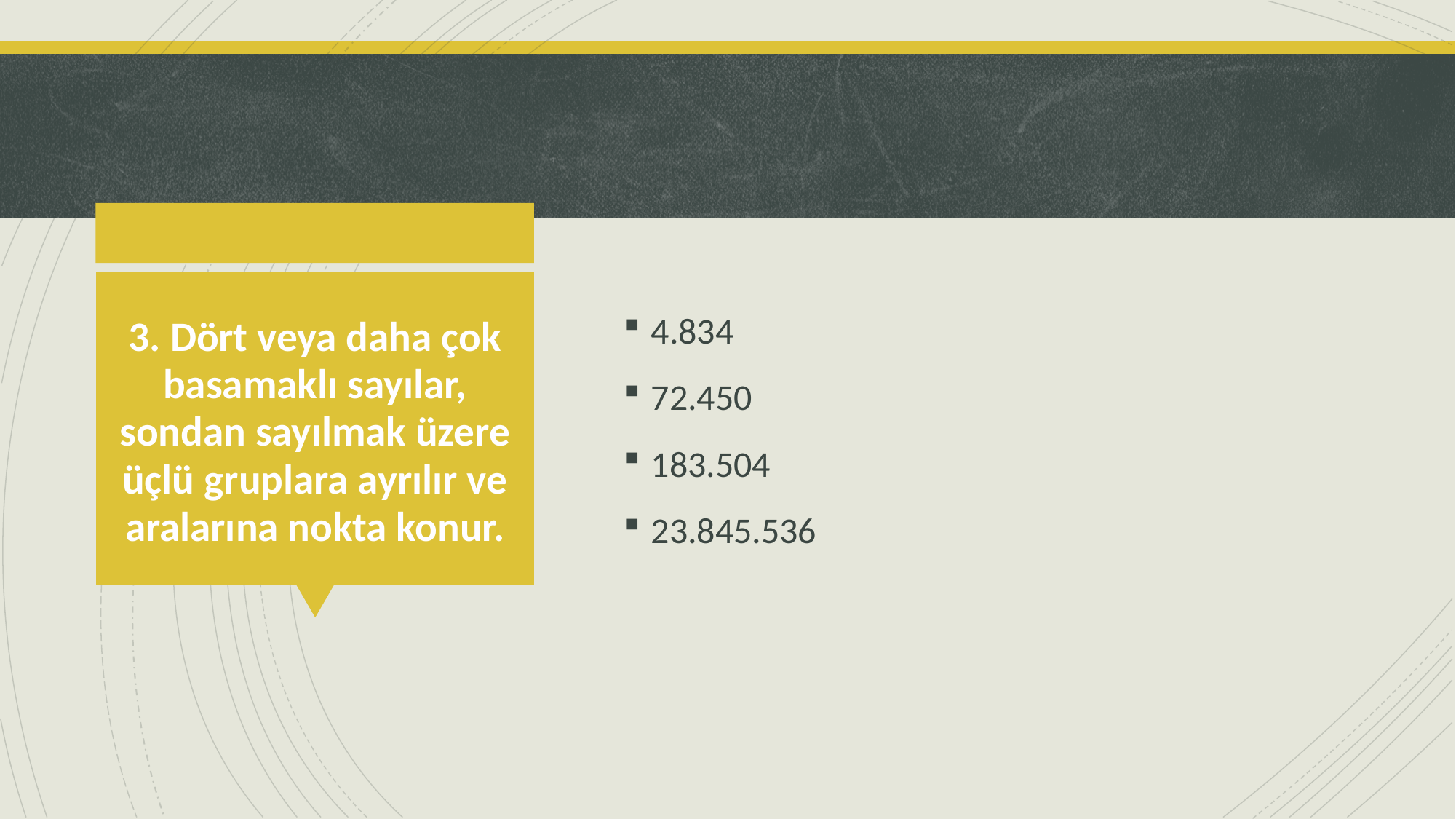

4.834
72.450
183.504
23.845.536
# 3. Dört veya daha çok basamaklı sayılar, sondan sayılmak üzere üçlü gruplara ayrılır ve aralarına nokta konur.